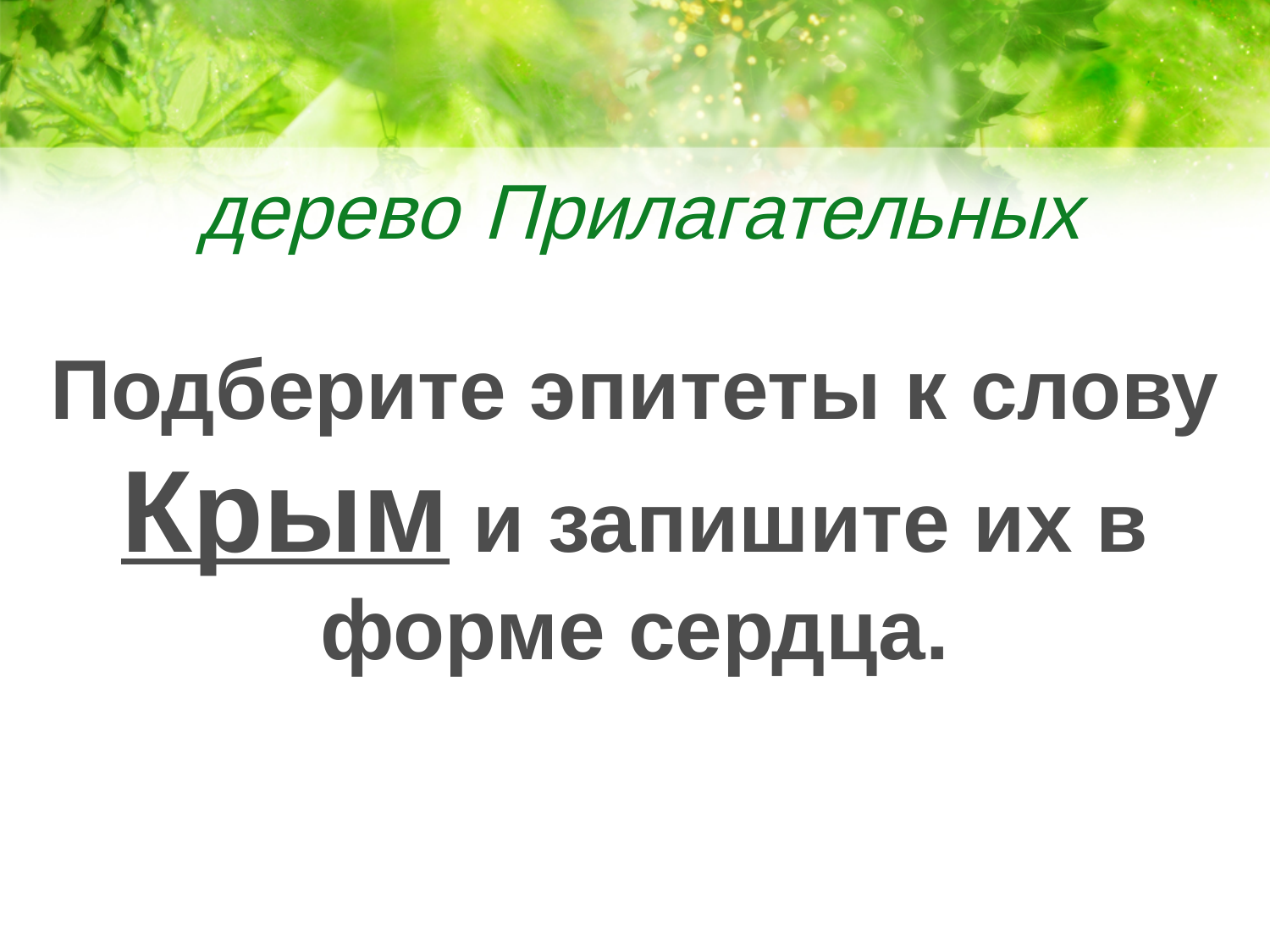

# дерево Прилагательных
Подберите эпитеты к слову Крым и запишите их в форме сердца.